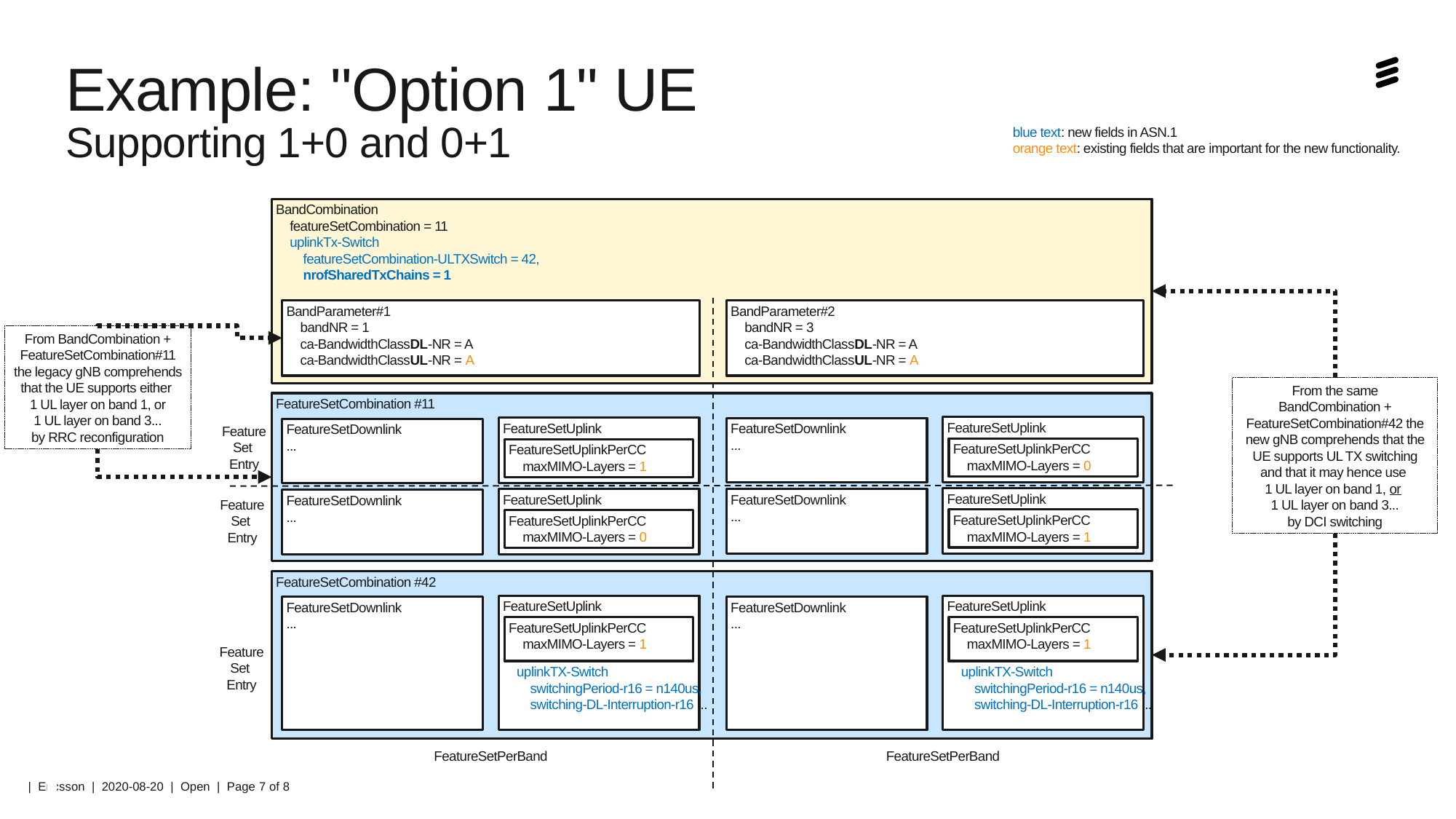

# Example: "Option 1" UE Supporting 1+0 and 0+1
blue text: new fields in ASN.1
orange text: existing fields that are important for the new functionality.
BandCombination
    featureSetCombination = 11
    uplinkTx-Switch
        featureSetCombination-ULTXSwitch = 42,
        nrofSharedTxChains = 1

BandParameter#1
    bandNR = 1
    ca-BandwidthClassDL-NR = A
    ca-BandwidthClassUL-NR = A
BandParameter#2
    bandNR = 3
    ca-BandwidthClassDL-NR = A
    ca-BandwidthClassUL-NR = A
From BandCombination + FeatureSetCombination#11 the legacy gNB comprehends that the UE supports either
1 UL layer on band 1, or
1 UL layer on band 3...
by RRC reconfiguration
From the same BandCombination + FeatureSetCombination#42 the new gNB comprehends that the UE supports UL TX switching and that it may hence use
1 UL layer on band 1, or
1 UL layer on band 3...
by DCI switching
FeatureSetCombination #11
FeatureSetUplink

FeatureSetUplink

FeatureSetDownlink
...

Feature
Set
Entry
FeatureSetDownlink
...

FeatureSetUplinkPerCC
    maxMIMO-Layers = 0

FeatureSetUplinkPerCC
    maxMIMO-Layers = 1

FeatureSetUplink

FeatureSetUplink

FeatureSetDownlink
...

FeatureSetDownlink
...

Feature
Set
Entry
FeatureSetUplinkPerCC
    maxMIMO-Layers = 1

FeatureSetUplinkPerCC
    maxMIMO-Layers = 0

FeatureSetCombination #42
FeatureSetUplink

    uplinkTX-Switch
        switchingPeriod-r16 = n140us,
        switching-DL-Interruption-r16 ...
FeatureSetUplink

    uplinkTX-Switch
        switchingPeriod-r16 = n140us,
        switching-DL-Interruption-r16 ...
FeatureSetDownlink
...

FeatureSetDownlink
...

FeatureSetUplinkPerCC
    maxMIMO-Layers = 1

FeatureSetUplinkPerCC
    maxMIMO-Layers = 1

Feature
Set
Entry
FeatureSetPerBand
FeatureSetPerBand